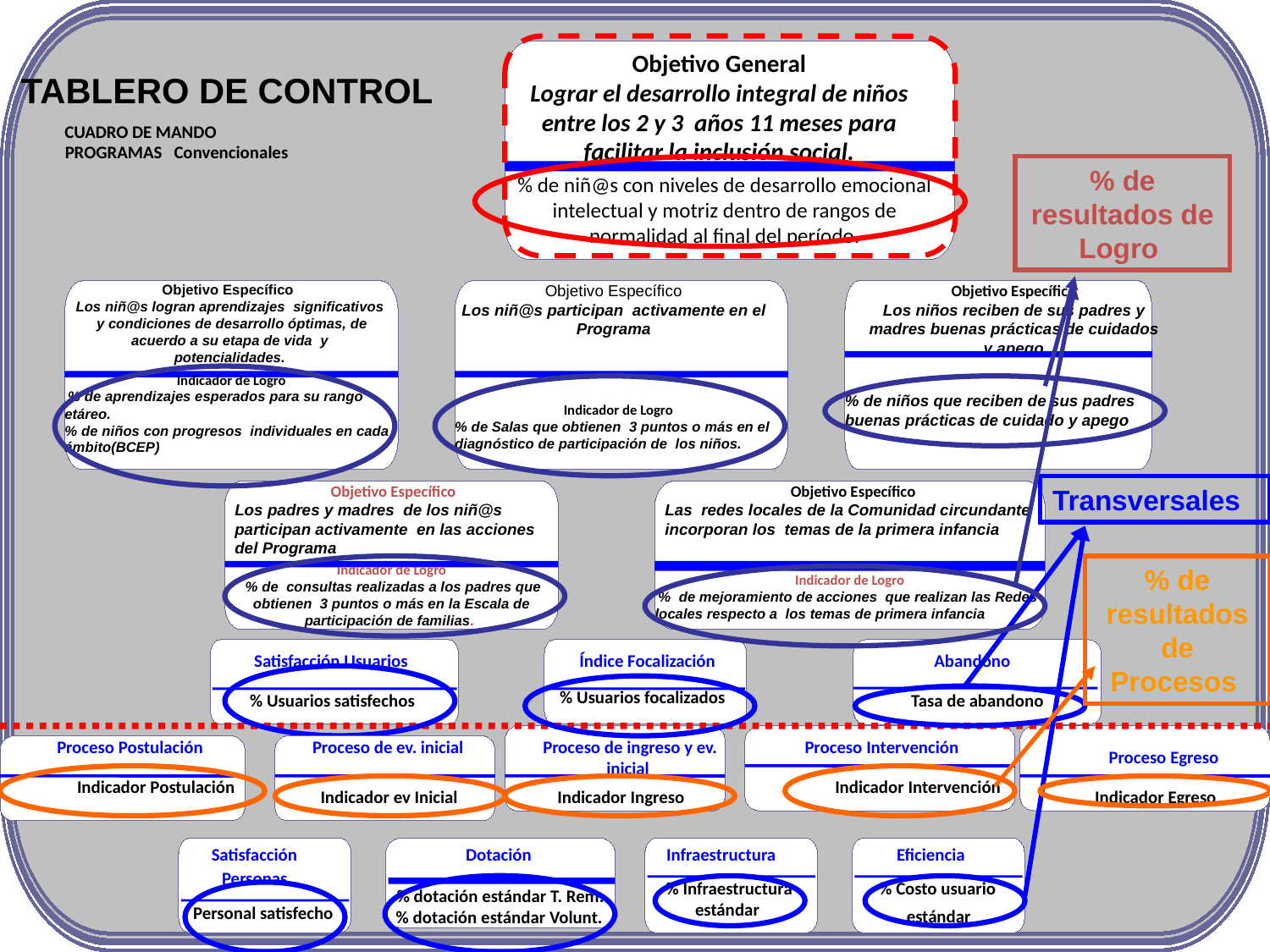

Objetivo General
Lograr el desarrollo integral de niños entre los 2 y 3  años 11 meses para facilitar la inclusión social.
TABLERO DE CONTROL
CUADRO DE MANDO
PROGRAMAS   Convencionales

% de resultados de Logro

% de niñ@s con niveles de desarrollo emocional intelectual y motriz dentro de rangos de normalidad al final del período.

Objetivo Específico
Los niñ@s logran aprendizajes  significativos  y condiciones de desarrollo óptimas, de acuerdo a su etapa de vida  y potencialidades.

Objetivo Específico
 Los niñ@s participan  activamente en el  Programa

Objetivo Específico
Los niños reciben de sus padres y madres buenas prácticas de cuidados y apego

Indicador de Logro
 % de aprendizajes esperados para su rango etáreo.
% de niños con progresos  individuales en cada ámbito(BCEP)

% de niños que reciben de sus padres buenas prácticas de cuidado y apego
Indicador de Logro
% de Salas que obtienen  3 puntos o más en el diagnóstico de participación de  los niños.

Transversales

Objetivo Específico
Los padres y madres  de los niñ@s  participan activamente  en las acciones del Programa

Objetivo Específico
Las  redes locales de la Comunidad circundante incorporan los  temas de la primera infancia

% de resultados de Procesos
Indicador de Logro
 % de  consultas realizadas a los padres que obtienen  3 puntos o más en la Escala de participación de familias.

Indicador de Logro
 %  de mejoramiento de acciones  que realizan las Redes locales respecto a  los temas de primera infancia

Satisfacción Usuarios

Índice Focalización

Abandono

% Usuarios focalizados

% Usuarios satisfechos

Tasa de abandono

Proceso Postulación

Proceso de ev. inicial
Proceso de ingreso y ev. inicial
Proceso Intervención

Proceso Egreso

Indicador Postulación

Indicador Intervención

Indicador ev Inicial
Indicador Ingreso
Indicador Egreso

Satisfacción
Dotación

Infraestructura

Eficiencia

Personas

% Infraestructura estándar
% Costo usuario

% dotación estándar T. Rem.

Personal satisfecho

estándar

% dotación estándar Volunt.